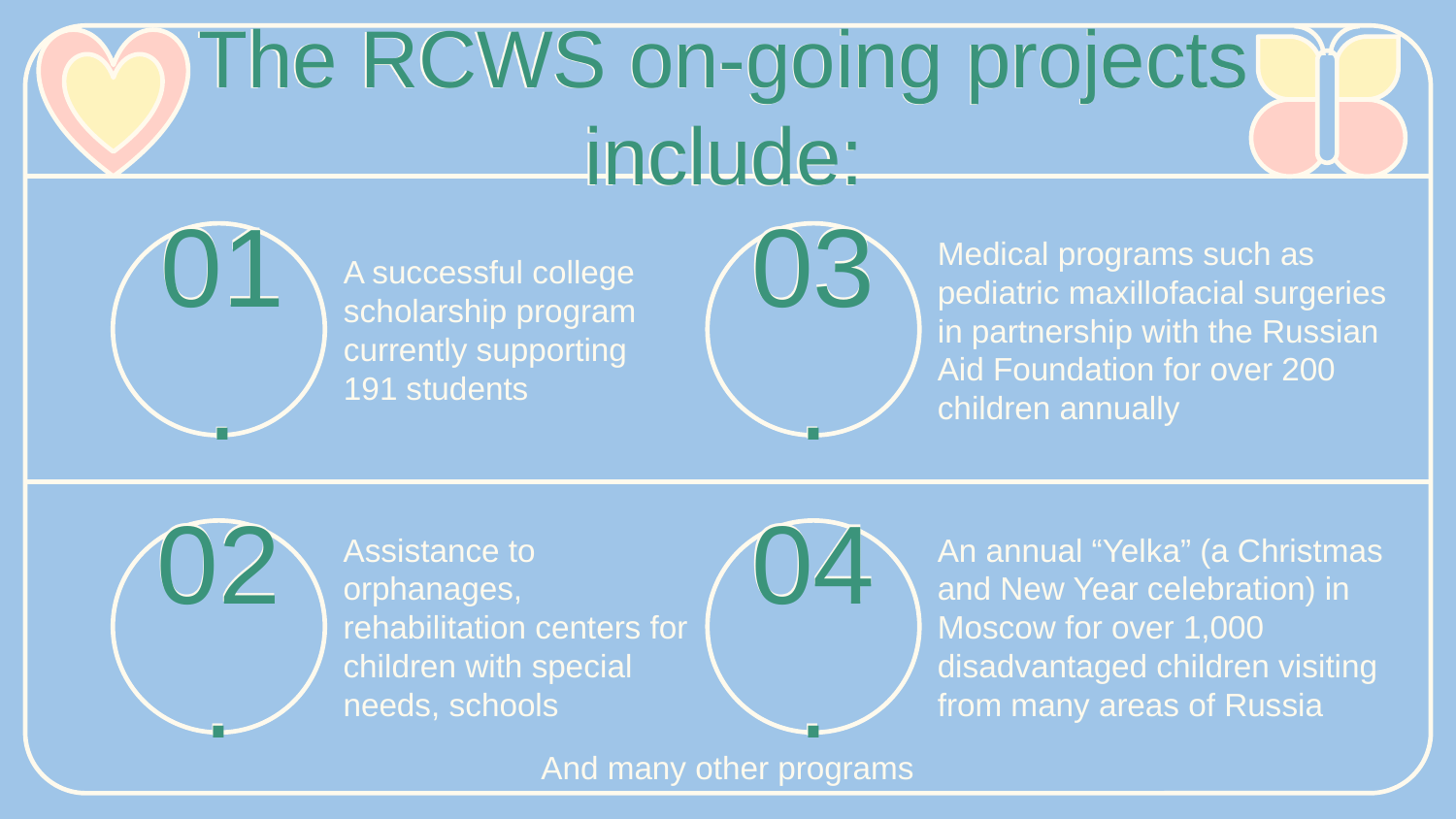

The RCWS on-going projects include:
# 01.
03.
A successful college scholarship program currently supporting 191 students
Medical programs such as pediatric maxillofacial surgeries in partnership with the Russian Aid Foundation for over 200 children annually
02.
04.
Assistance to orphanages, rehabilitation centers for children with special needs, schools
An annual “Yelka” (a Christmas and New Year celebration) in Moscow for over 1,000 disadvantaged children visiting from many areas of Russia
And many other programs